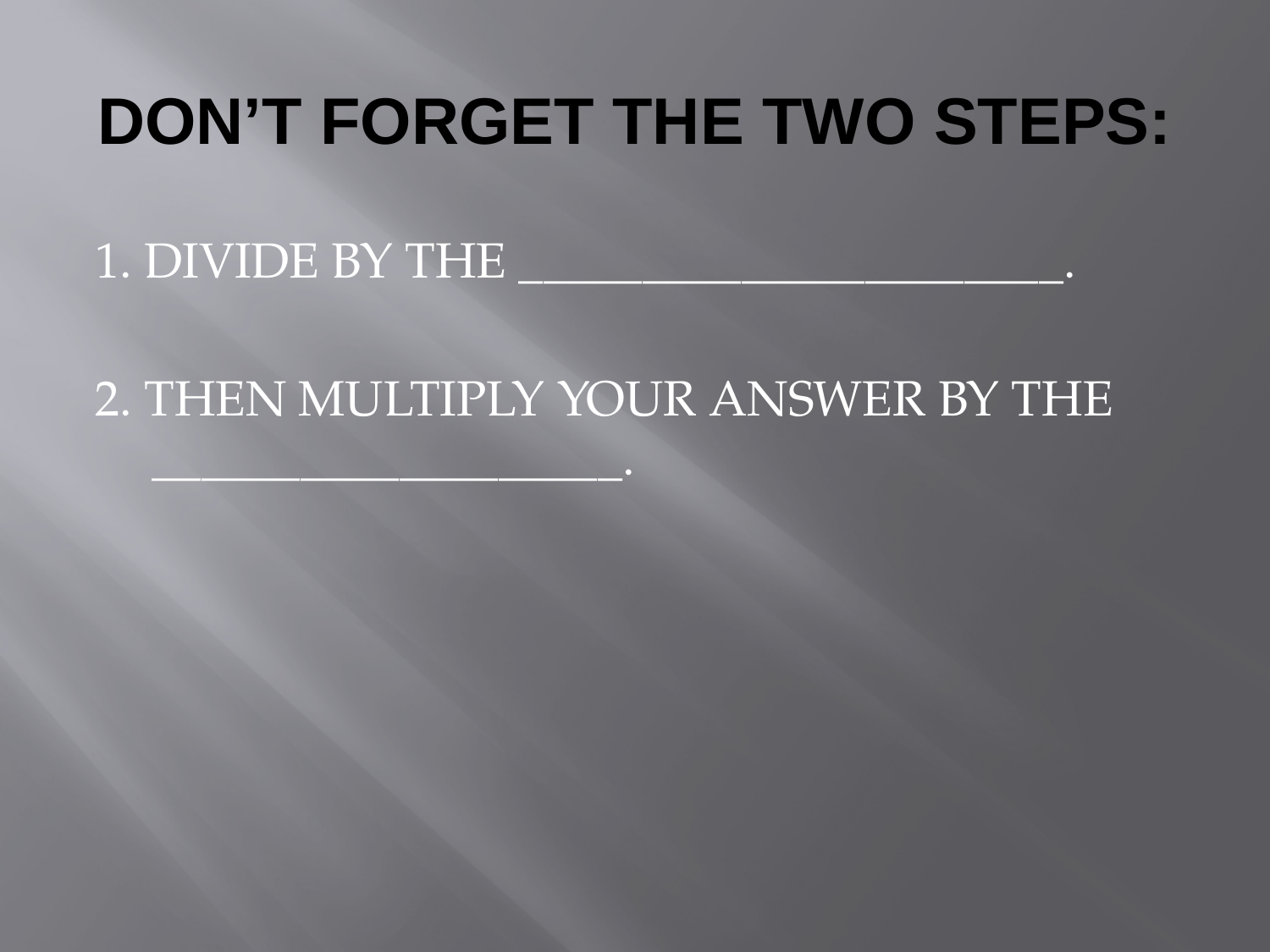

# DON’T FORGET THE TWO STEPS:
1. DIVIDE BY THE ______________________.

2. THEN MULTIPLY YOUR ANSWER BY THE ___________________.